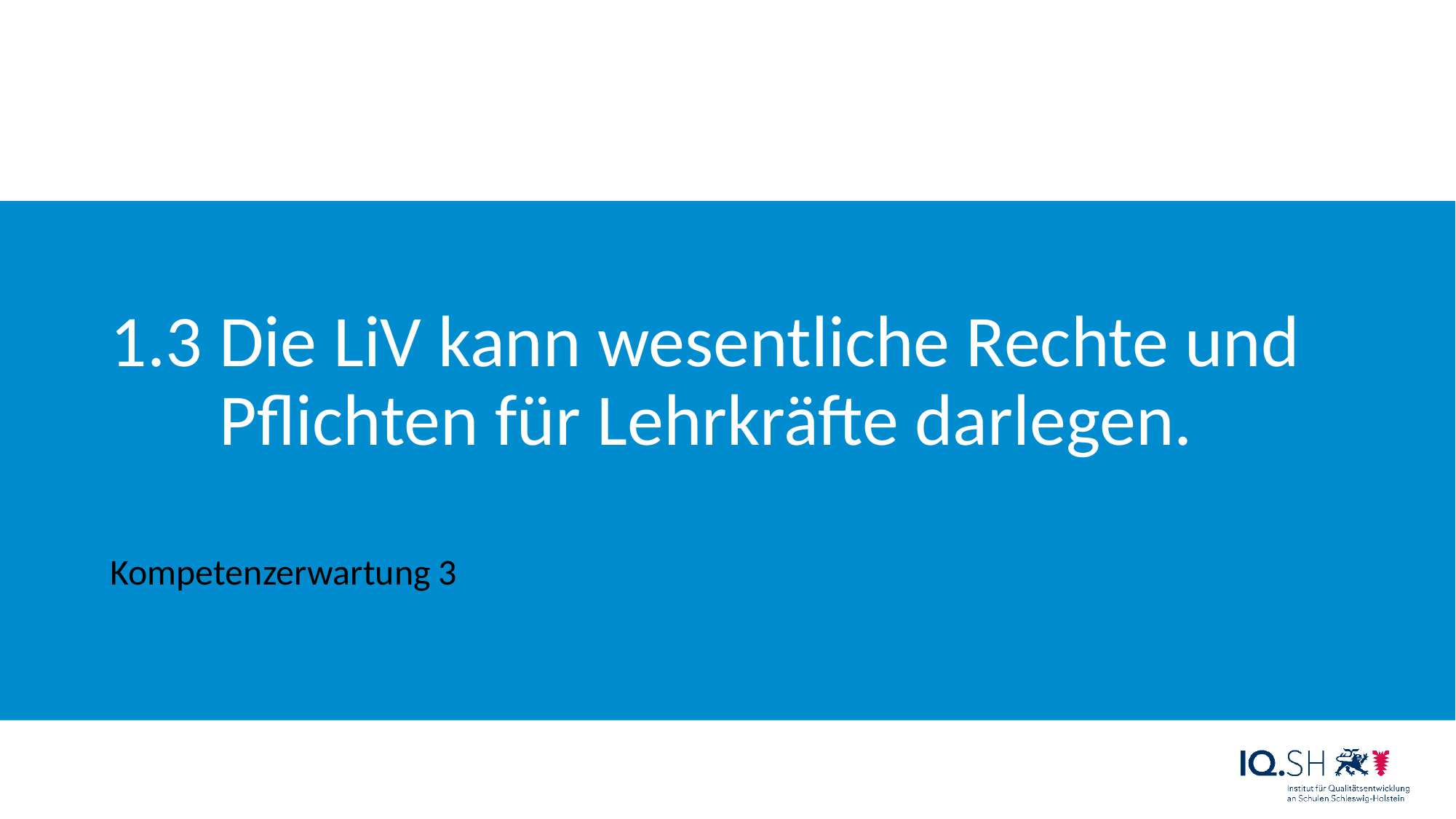

# 1.3 	Die LiV kann wesentliche Rechte und 	Pflichten für Lehrkräfte darlegen.
Kompetenzerwartung 3